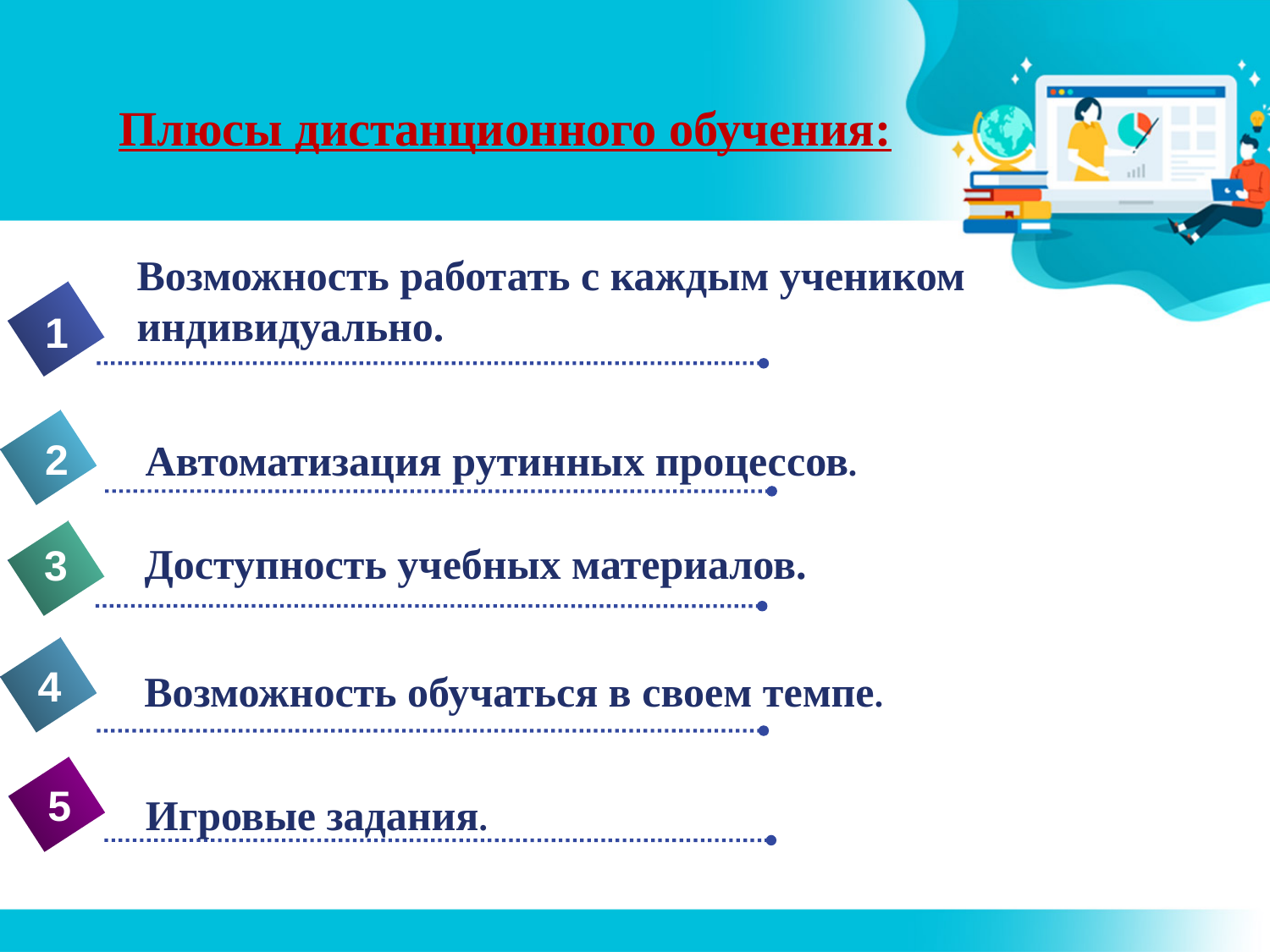

# Плюсы дистанционного обучения:
Возможность работать с каждым учеником
индивидуально.

1

2
Автоматизация рутинных процессов.

Доступность учебных материалов.

3

4
Возможность обучаться в своем темпе.

5
Игровые задания.